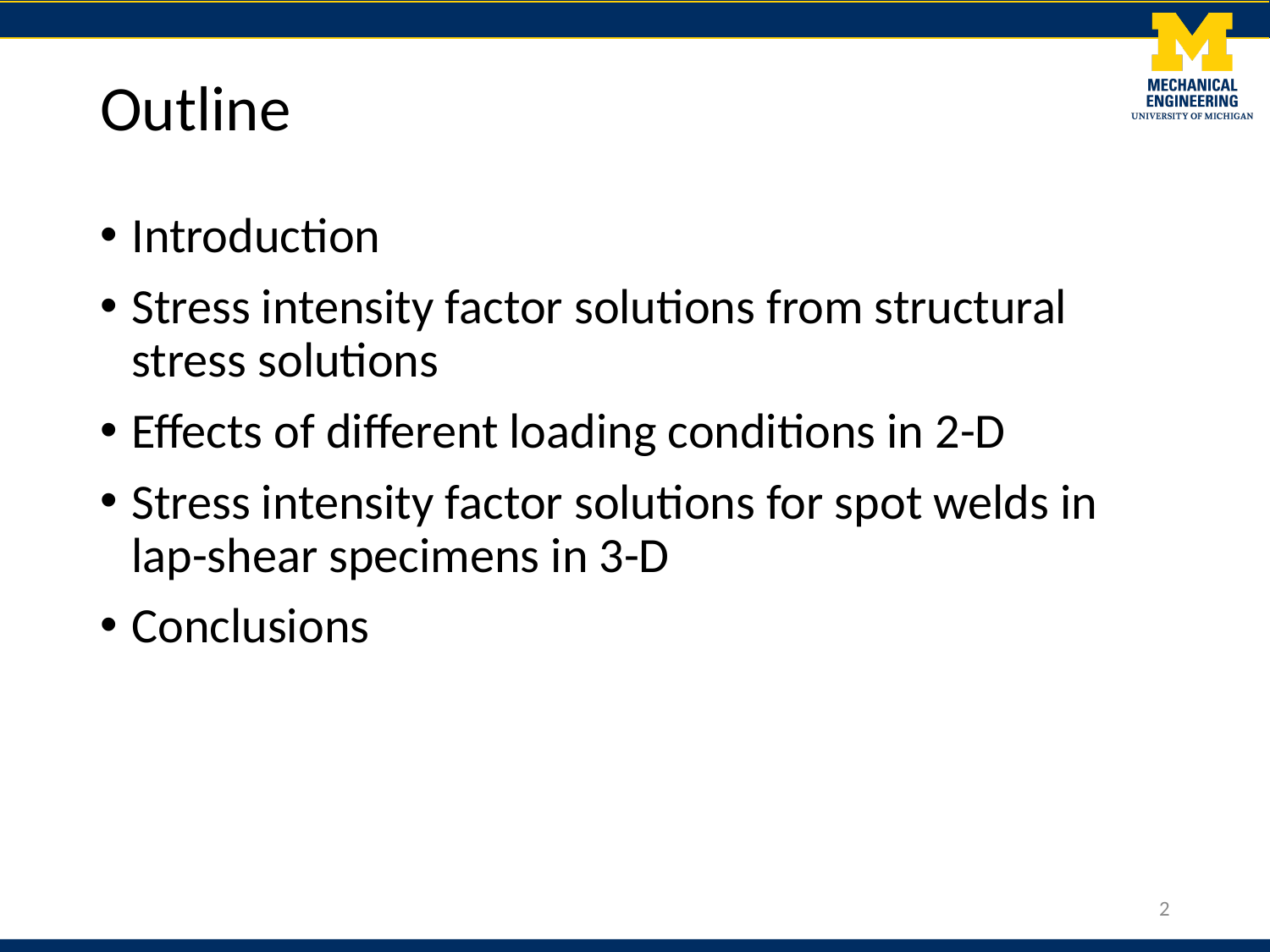

# Outline
Introduction
Stress intensity factor solutions from structural stress solutions
Effects of different loading conditions in 2-D
Stress intensity factor solutions for spot welds in lap-shear specimens in 3-D
Conclusions
2